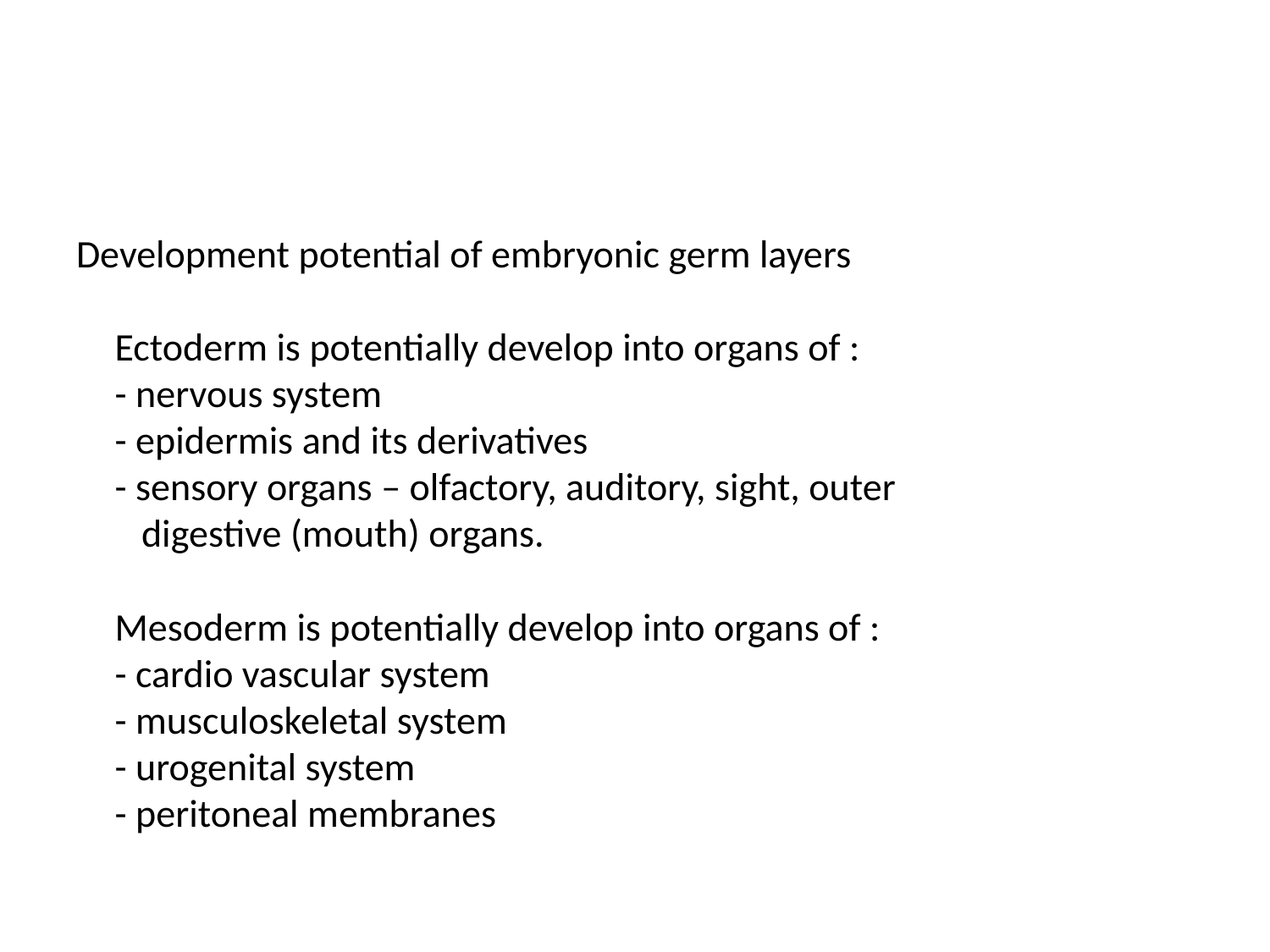

#
Development potential of embryonic germ layers
Ectoderm is potentially develop into organs of :
- nervous system
- epidermis and its derivatives
- sensory organs – olfactory, auditory, sight, outer
   digestive (mouth) organs.
Mesoderm is potentially develop into organs of :
- cardio vascular system
- musculoskeletal system
- urogenital system
- peritoneal membranes